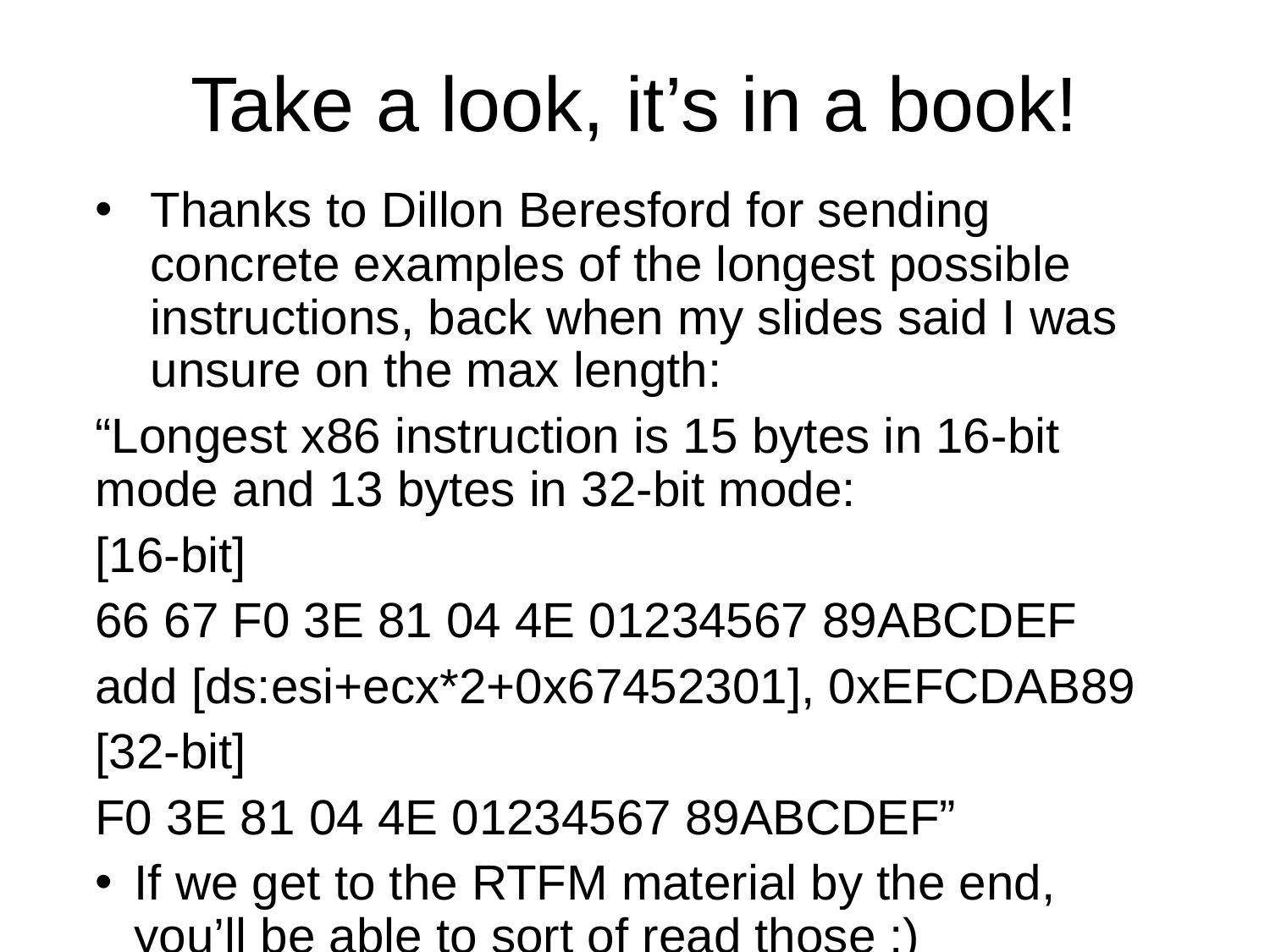

Take a look, it’s in a book!
Thanks to Dillon Beresford for sending concrete examples of the longest possible instructions, back when my slides said I was unsure on the max length:
“Longest x86 instruction is 15 bytes in 16-bit mode and 13 bytes in 32-bit mode:
[16-bit]
66 67 F0 3E 81 04 4E 01234567 89ABCDEF
add [ds:esi+ecx*2+0x67452301], 0xEFCDAB89
[32-bit]
F0 3E 81 04 4E 01234567 89ABCDEF”
If we get to the RTFM material by the end, you’ll be able to sort of read those ;)